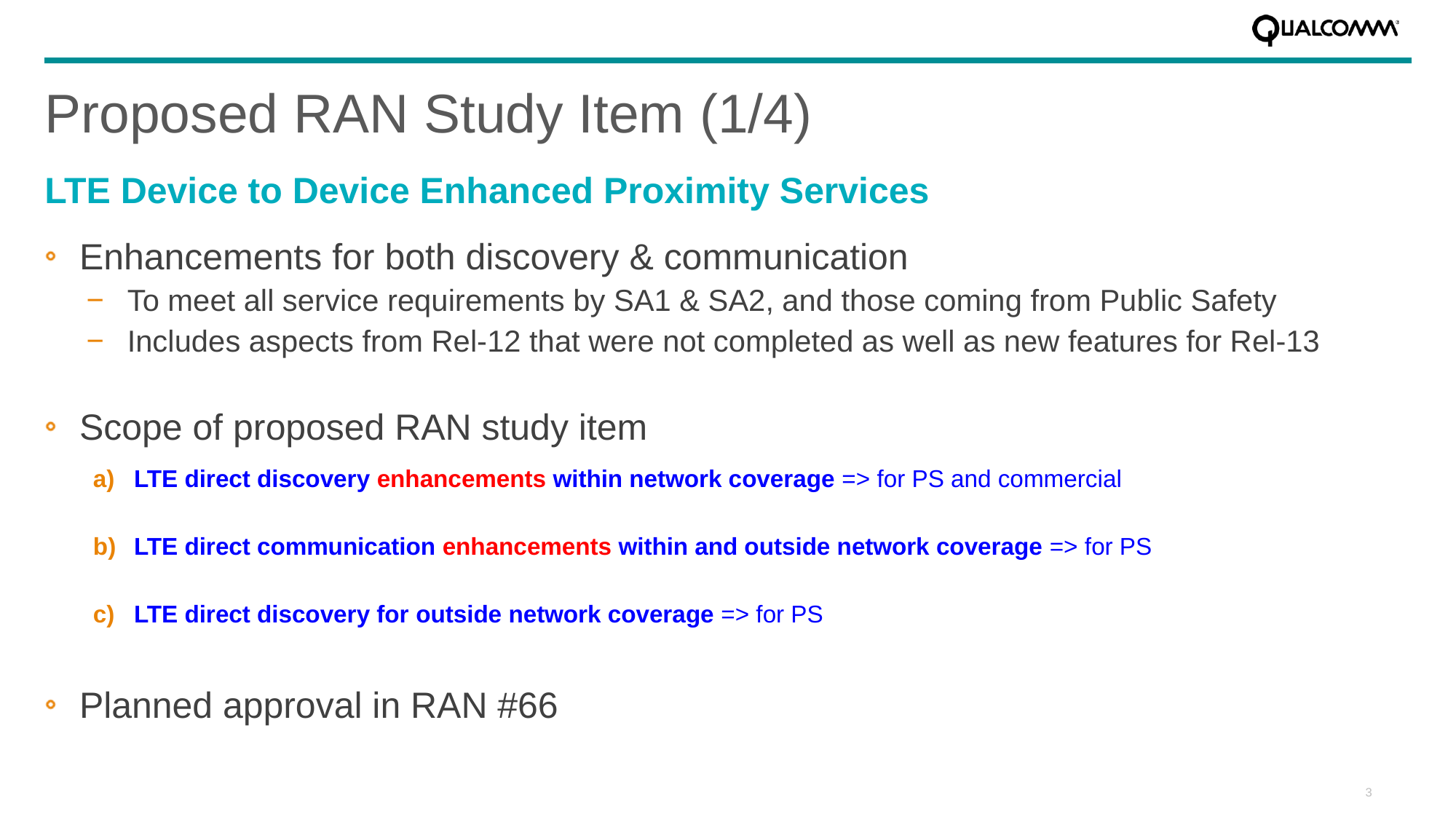

# Proposed RAN Study Item (1/4)
LTE Device to Device Enhanced Proximity Services
Enhancements for both discovery & communication
To meet all service requirements by SA1 & SA2, and those coming from Public Safety
Includes aspects from Rel-12 that were not completed as well as new features for Rel-13

Scope of proposed RAN study item

LTE direct discovery enhancements within network coverage => for PS and commercial

LTE direct communication enhancements within and outside network coverage => for PS

LTE direct discovery for outside network coverage => for PS

Planned approval in RAN #66